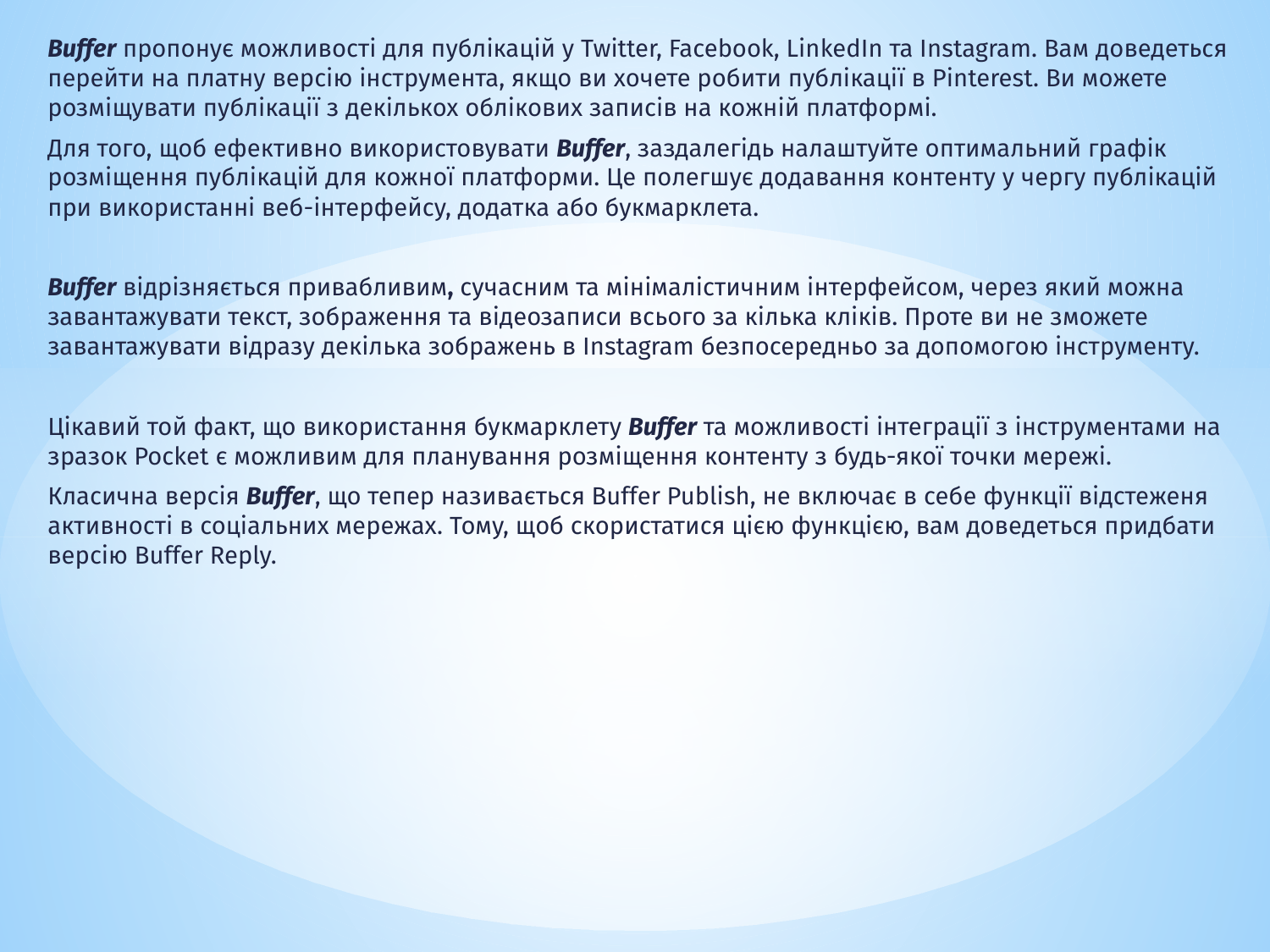

Buffer пропонує можливості для публікацій у Twitter, Facebook, LinkedIn та Instagram. Вам доведеться перейти на платну версію інструмента, якщо ви хочете робити публікації в Pinterest. Ви можете розміщувати публікації з декількох облікових записів на кожній платформі.
Для того, щоб ефективно використовувати Buffer, заздалегідь налаштуйте оптимальний графік розміщення публікацій для кожної платформи. Це полегшує додавання контенту у чергу публікацій при використанні веб-інтерфейсу, додатка або букмарклета.

Buffer відрізняється привабливим, сучасним та мінімалістичним інтерфейсом, через який можна завантажувати текст, зображення та відеозаписи всього за кілька кліків. Проте ви не зможете завантажувати відразу декілька зображень в Instagram безпосередньо за допомогою інструменту.

Цікавий той факт, що використання букмарклету Buffer та можливості інтеграції з інструментами на зразок Pocket є можливим для планування розміщення контенту з будь-якої точки мережі.
Класична версія Buffer, що тепер називається Buffer Publish, не включає в себе функції відстеженя активності в соціальних мережах. Тому, щоб скористатися цією функцією, вам доведеться придбати версію Buffer Reply.